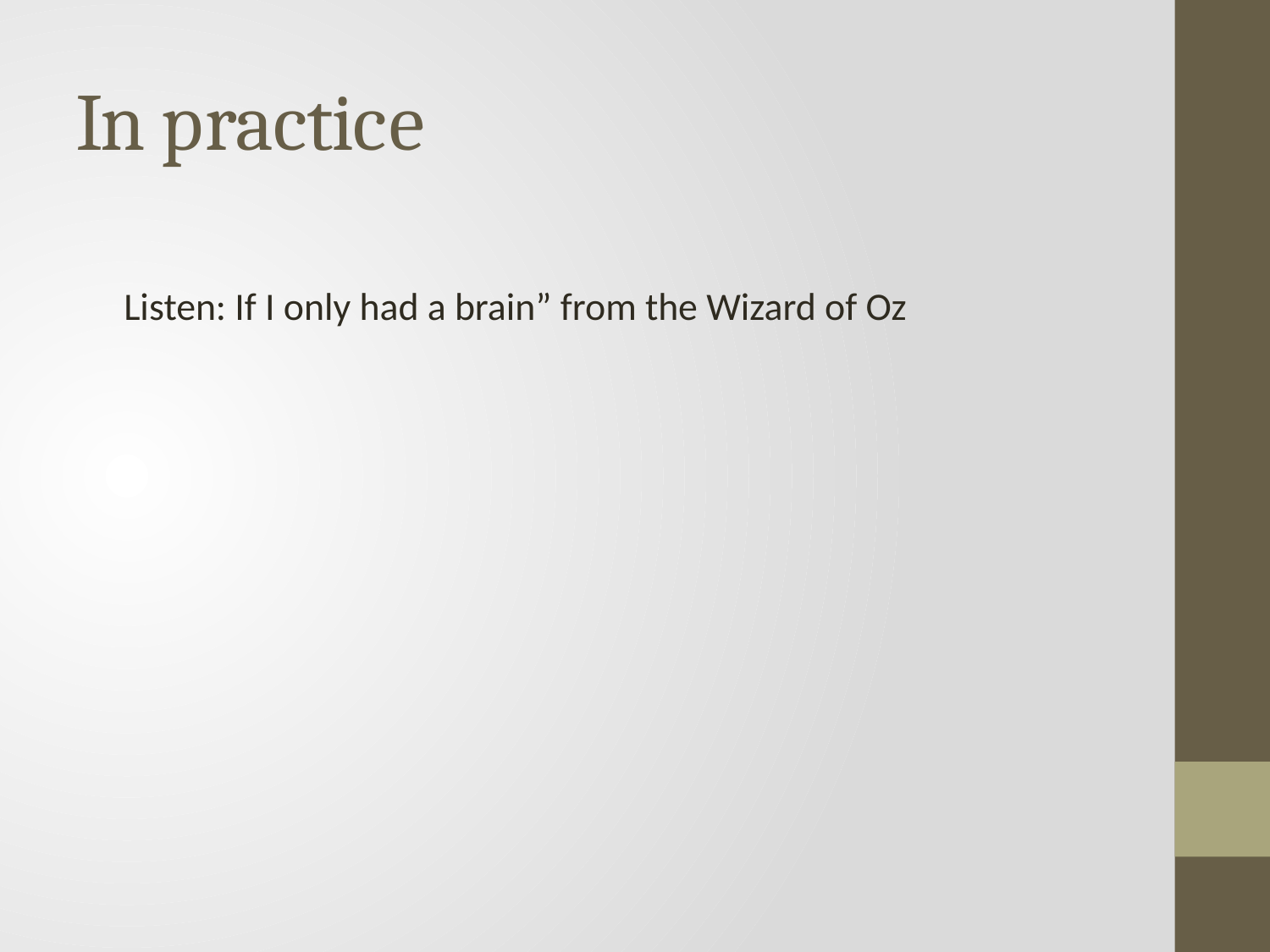

# In practice
Listen: If I only had a brain” from the Wizard of Oz